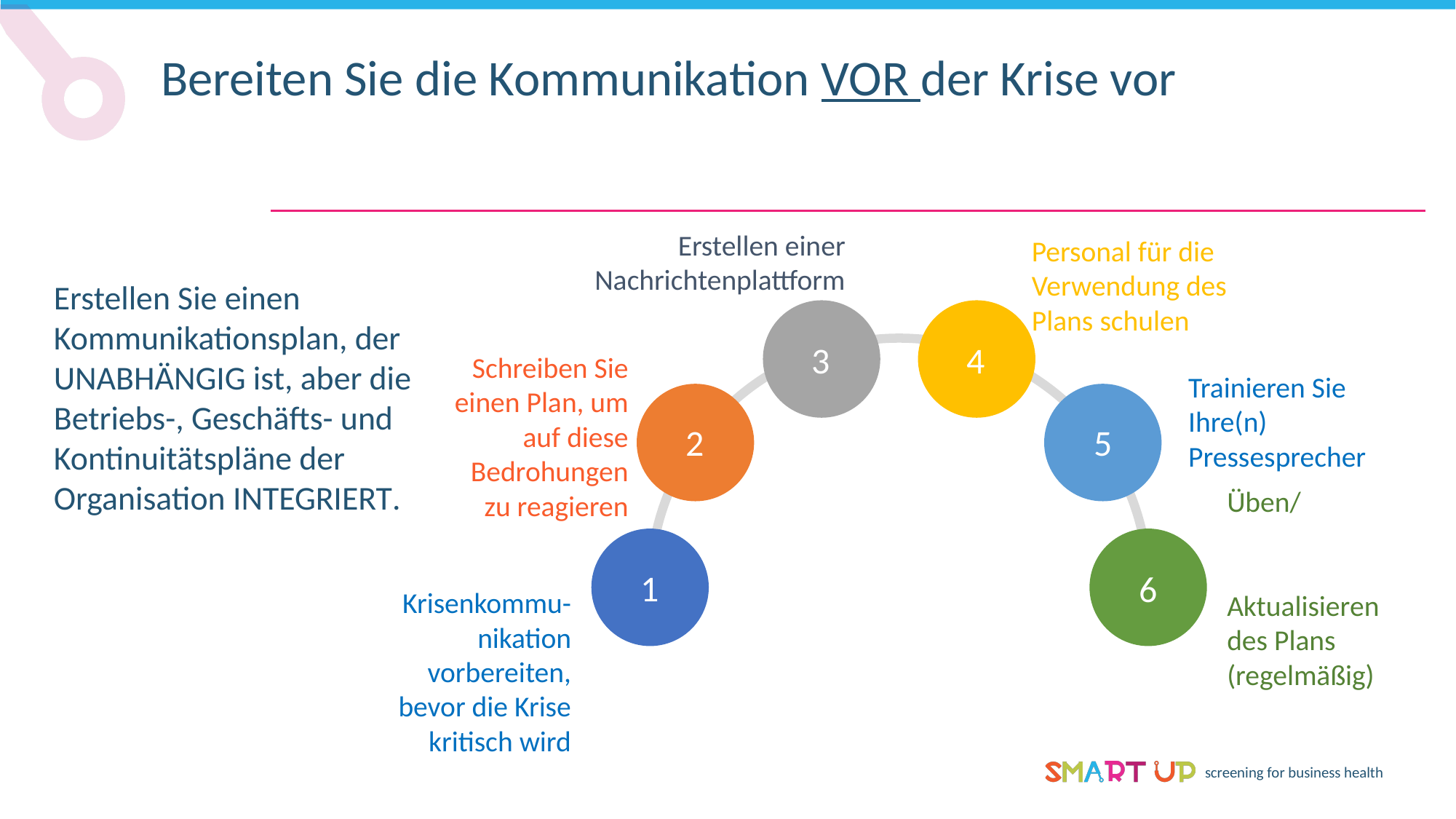

Bereiten Sie die Kommunikation VOR der Krise vor
Erstellen einer Nachrichtenplattform
Personal für die Verwendung des Plans schulen
Erstellen Sie einen Kommunikationsplan, der UNABHÄNGIG ist, aber die Betriebs-, Geschäfts- und Kontinuitätspläne der Organisation INTEGRIERT.

3
4

Schreiben Sie einen Plan, um auf diese Bedrohungen zu reagieren
Trainieren Sie Ihre(n) Pressesprecher

5
2
Üben/                                              Aktualisieren des Plans (regelmäßig)

1
6
Krisenkommu-nikation vorbereiten, bevor die Krise kritisch wird